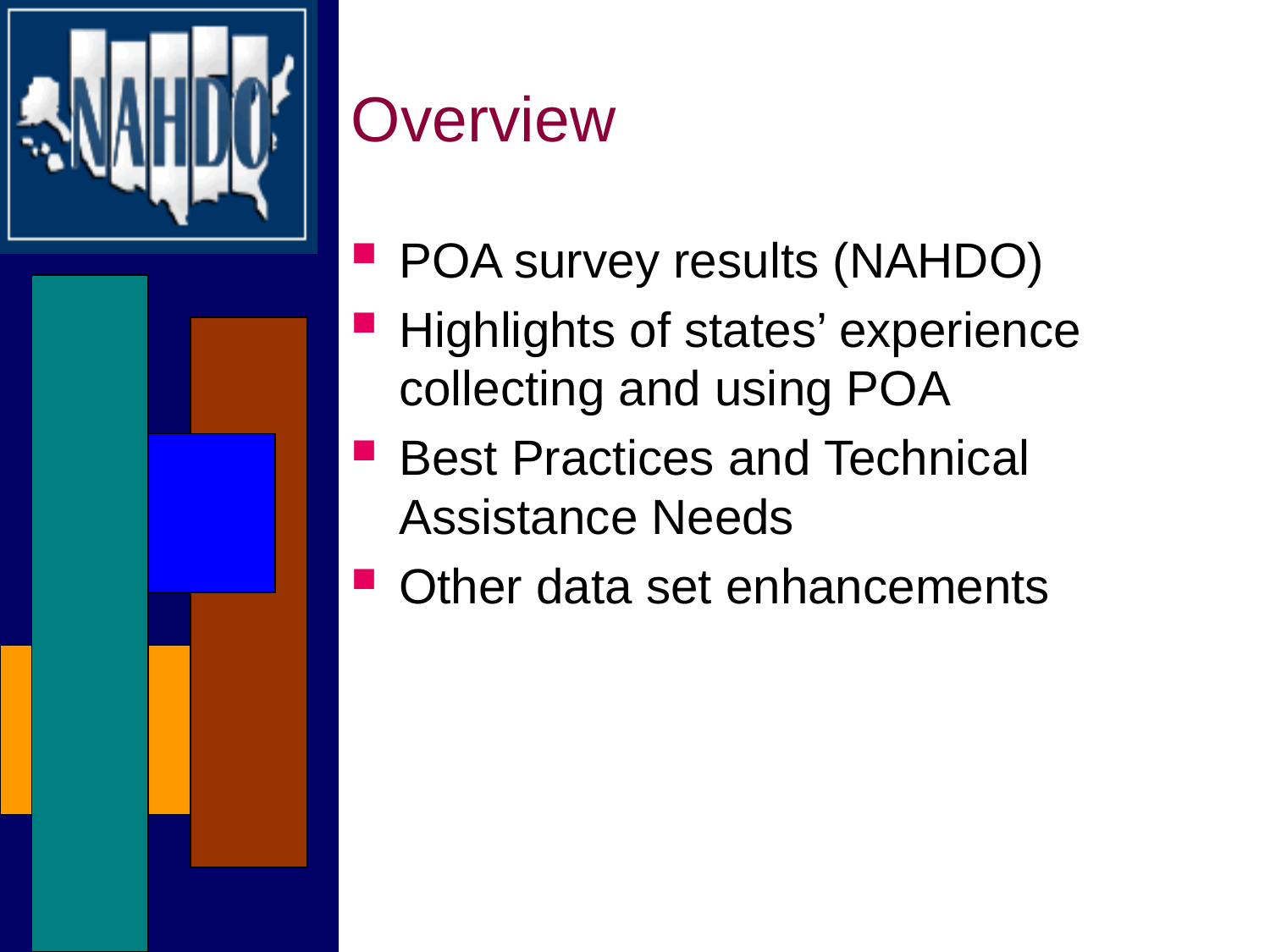

# Overview
POA survey results (NAHDO)
Highlights of states’ experience collecting and using POA
Best Practices and Technical Assistance Needs
Other data set enhancements